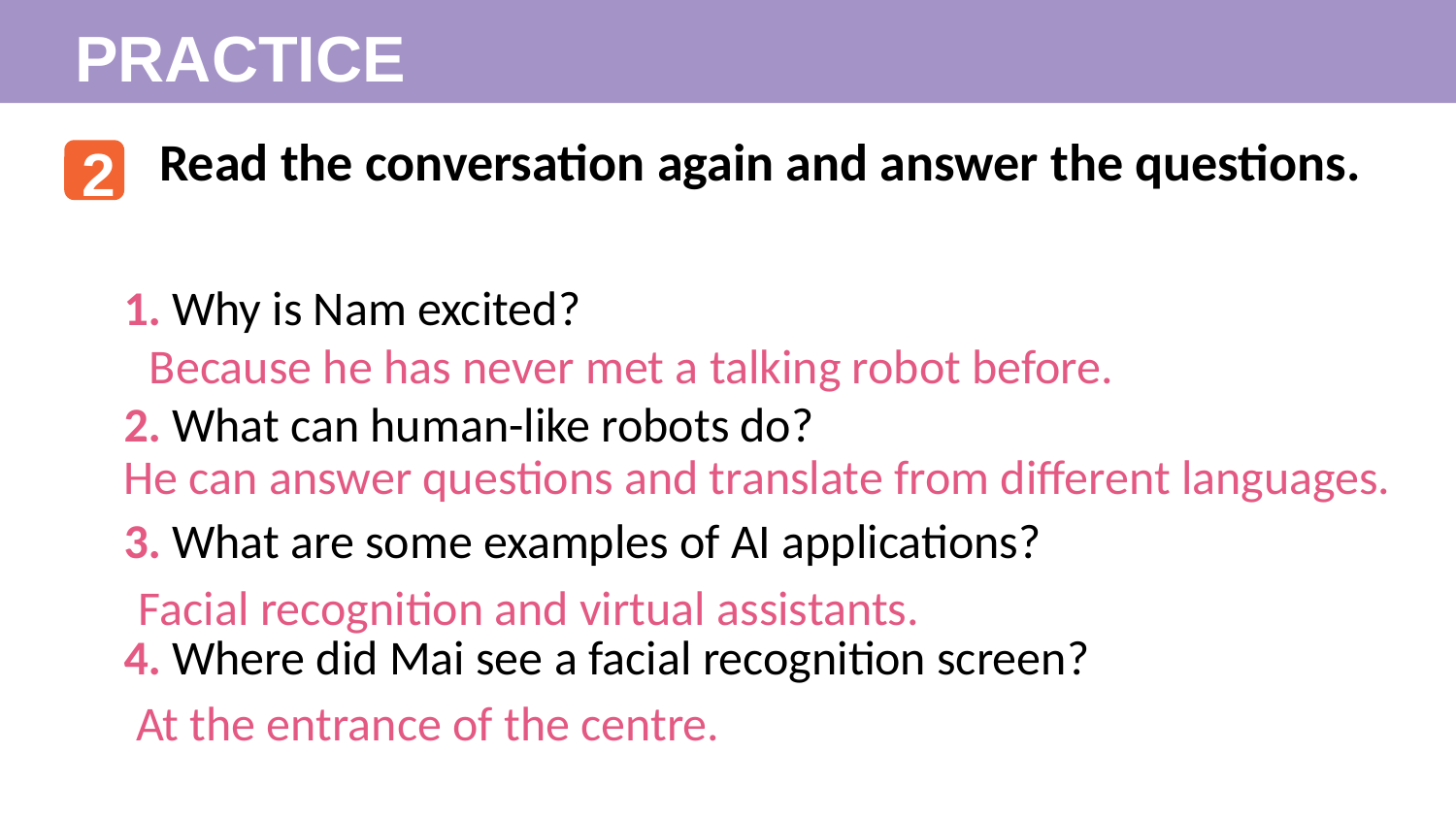

PRACTICE
Read the conversation again and answer the questions.
2

1. Why is Nam excited?

2. What can human-like robots do?

3. What are some examples of AI applications?

4. Where did Mai see a facial recognition screen?
Because he has never met a talking robot before.
He can answer questions and translate from different languages.
Facial recognition and virtual assistants.
At the entrance of the centre.